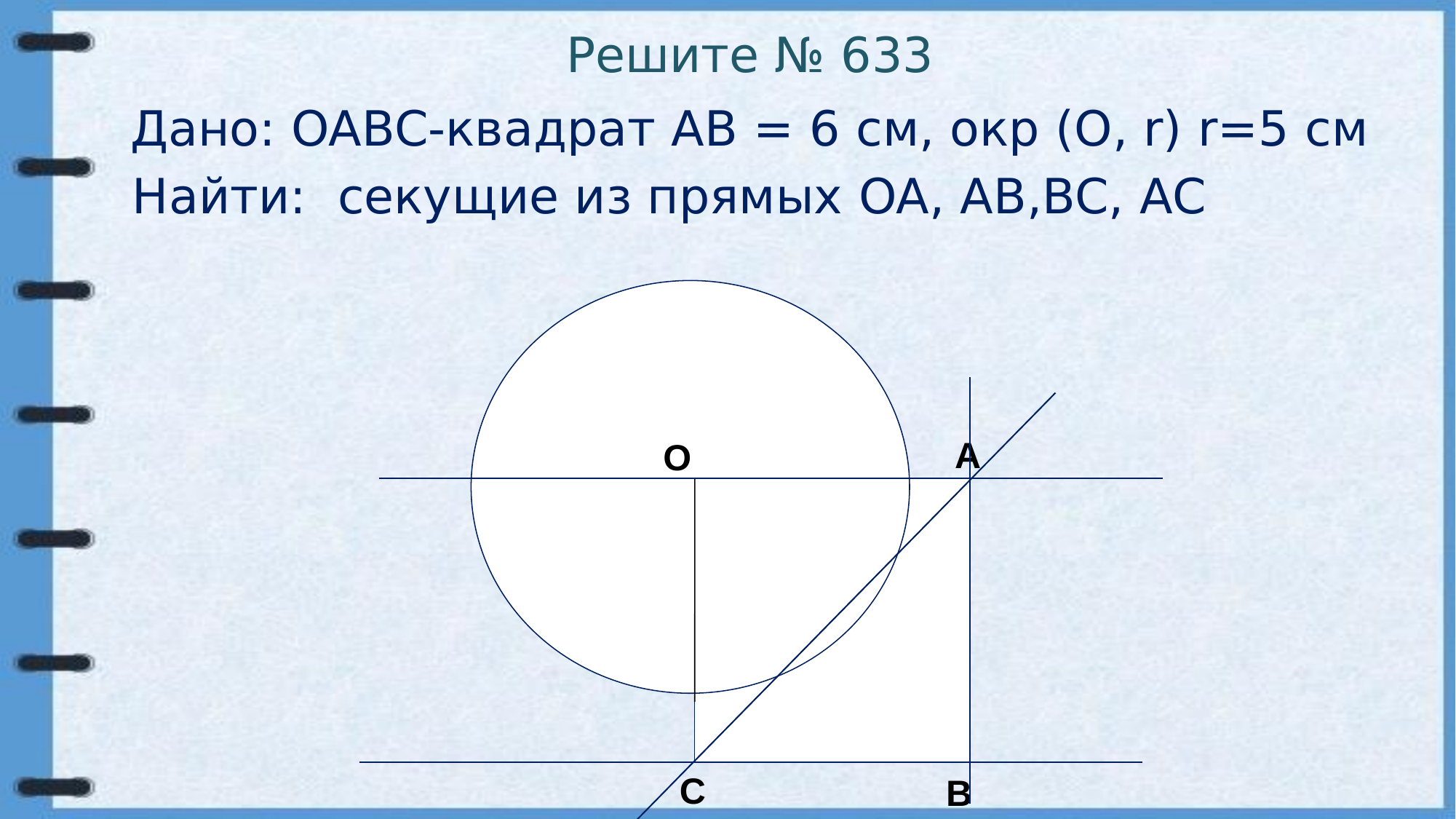

# Решите № 633
 Дано: OABC-квадрат AB = 6 см, окр (О, r) r=5 см
 Найти:  секущие из прямых OA, AB,BC, АС

А
О
О

С
В